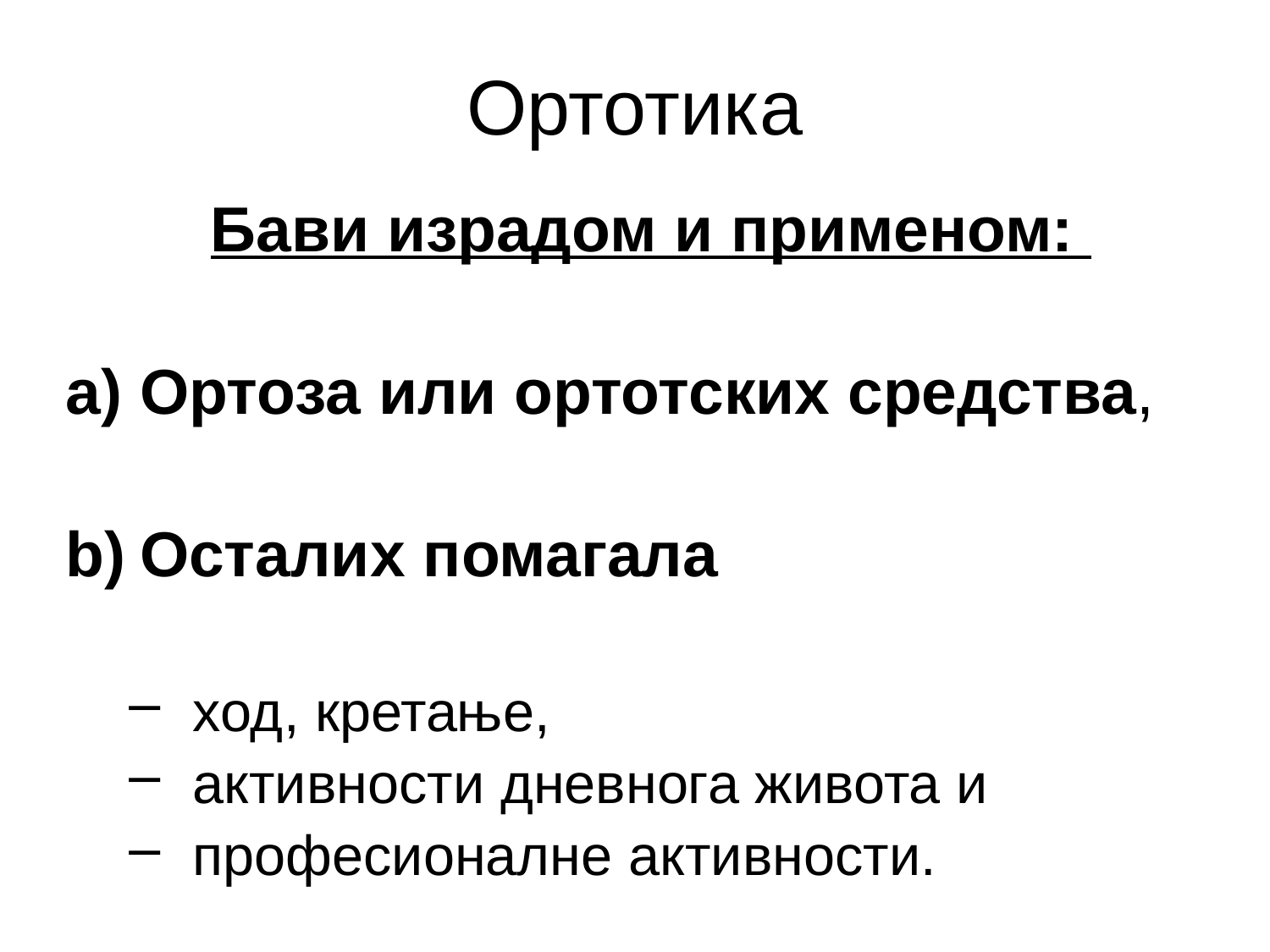

# Ортотика
Бави израдом и применом:

Ортоза или ортотских средства,

Осталих помагала

ход, кретање,
активности дневнога живота и
професионалне активности.